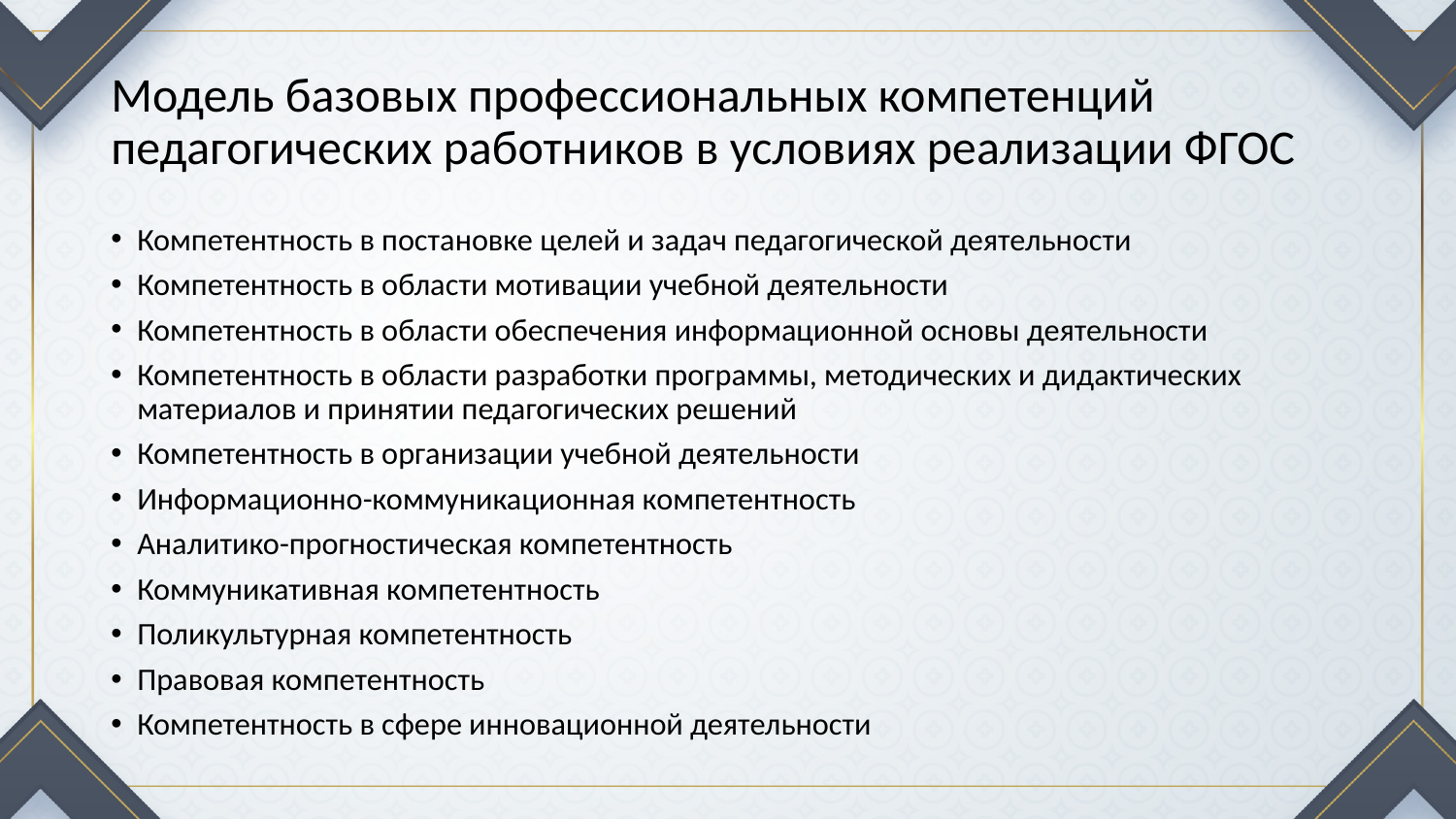

# Модель базовых профессиональных компетенций педагогических работников в условиях реализации ФГОС
Компетентность в постановке целей и задач педагогической деятельности
Компетентность в области мотивации учебной деятельности
Компетентность в области обеспечения информационной основы деятельности
Компетентность в области разработки программы, методических и дидактических материалов и принятии педагогических решений
Компетентность в организации учебной деятельности
Информационно-коммуникационная компетентность
Аналитико-прогностическая компетентность
Коммуникативная компетентность
Поликультурная компетентность
Правовая компетентность
Компетентность в сфере инновационной деятельности